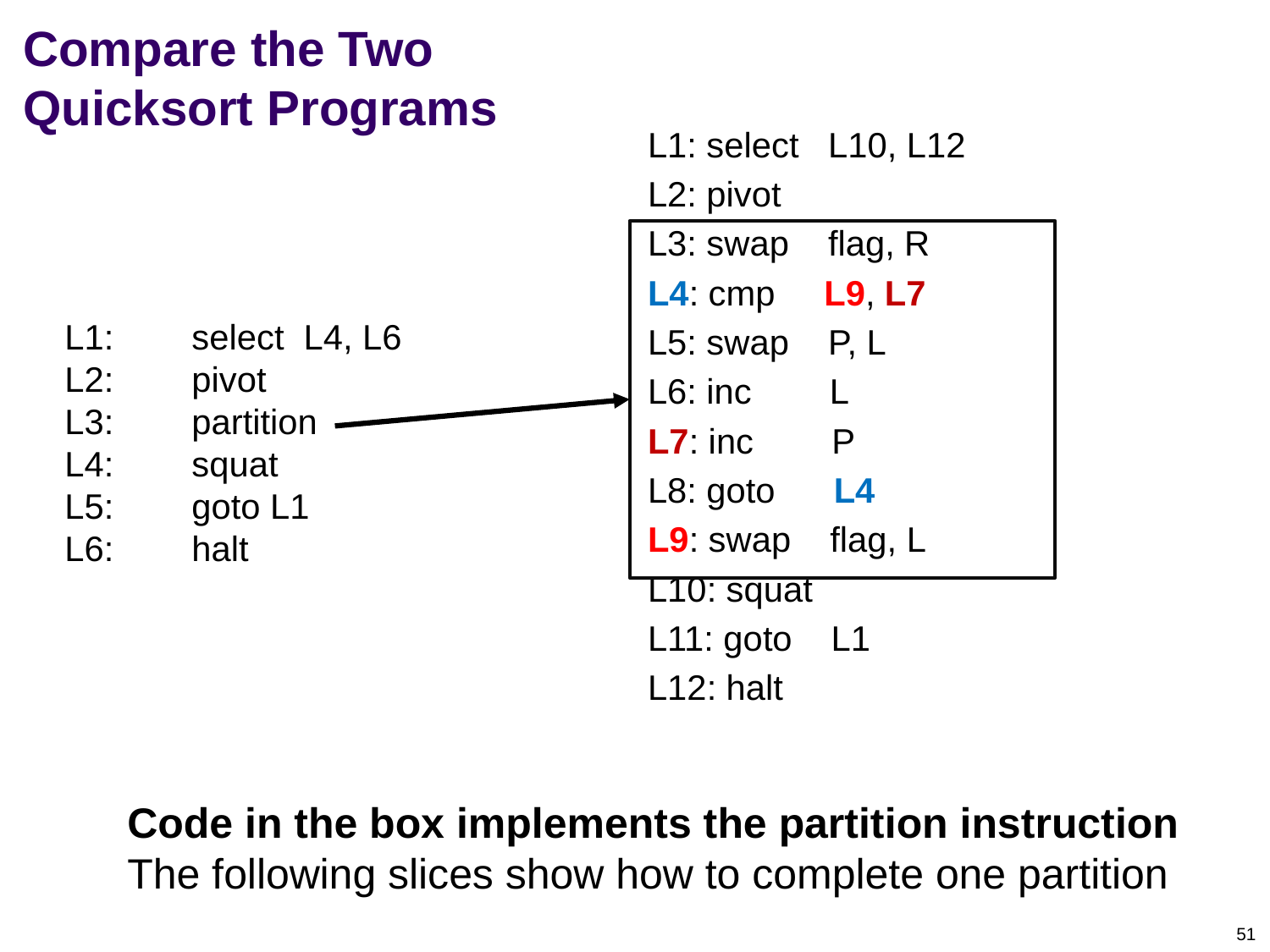

# Compare the Two Quicksort Programs
L1: select   L10, L12
L2: pivot
L3: swap    flag, R
L4: cmp     L9, L7
L5: swap    P, L
L6: inc        L
L7: inc        P
L8: goto      L4
L9: swap    flag, L
L10: squat
L11: goto    L1
L12: halt

L1:	select  L4, L6
L2:	pivot
L3:	partition
L4:	squat
L5:	goto L1
L6:	halt
Code in the box implements the partition instruction
The following slices show how to complete one partition
51